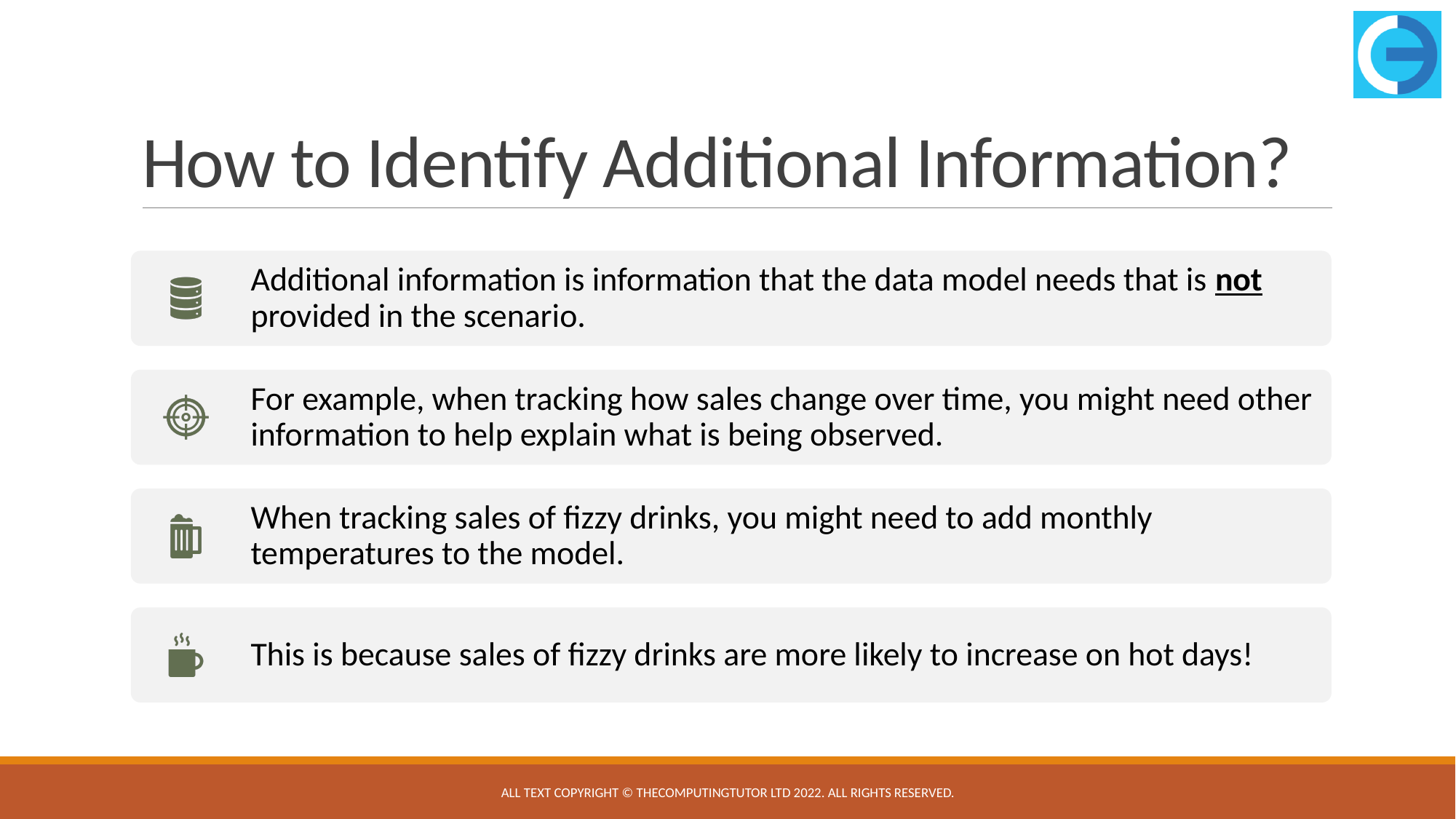

# How to Identify Additional Information?
Additional information is information that the data model needs that is not provided in the scenario.
For example, when tracking how sales change over time, you might need other information to help explain what is being observed.
When tracking sales of fizzy drinks, you might need to add monthly temperatures to the model.
This is because sales of fizzy drinks are more likely to increase on hot days!
All text copyright © TheComputingTutor Ltd 2022. All rights Reserved.